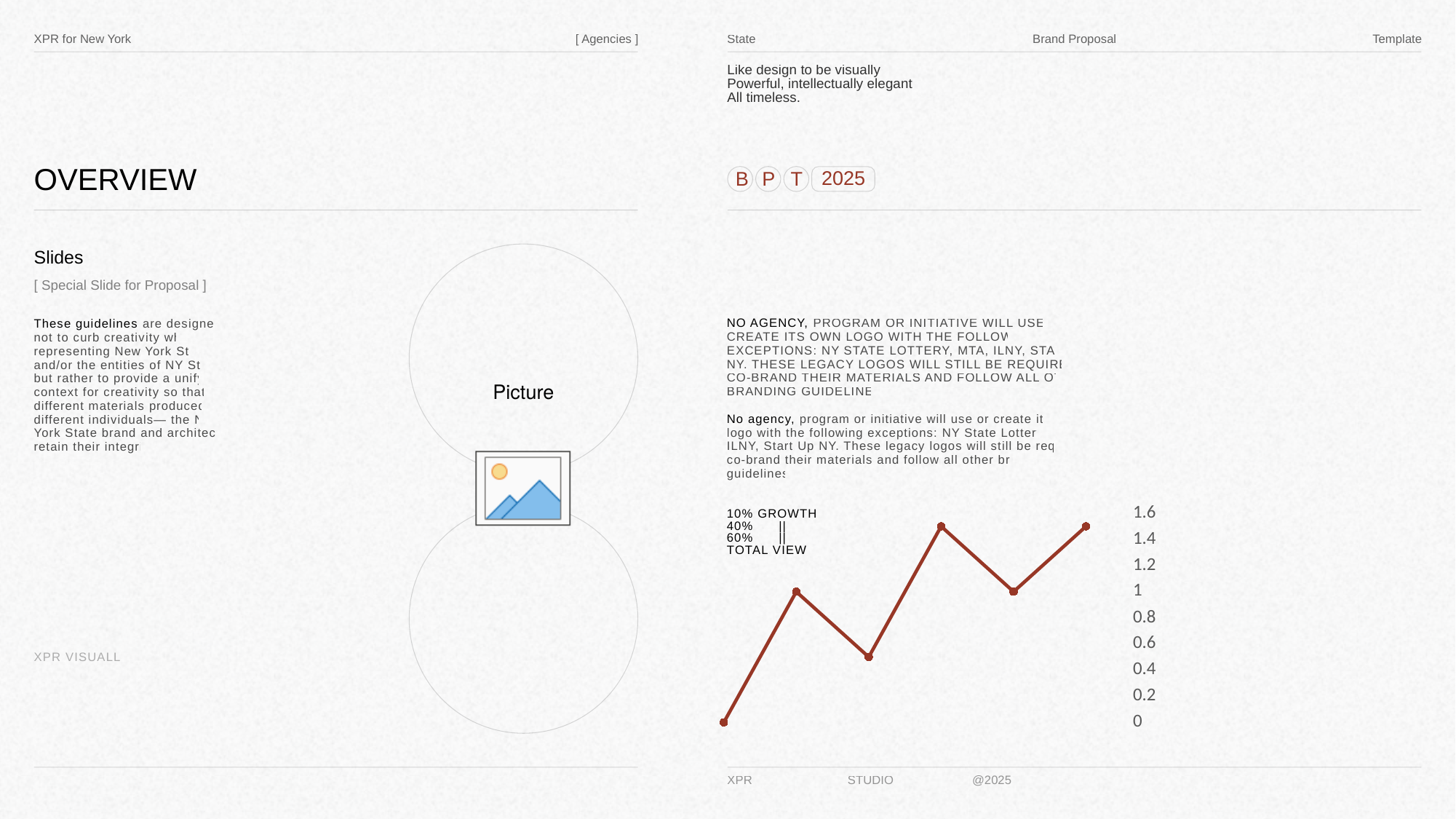

XPR for New York
[ Agencies ]
State
Brand Proposal
Template
Like design to be visually
Powerful, intellectually elegant
All timeless.
OVERVIEW
2025
B
P
T

Slides

[ Special Slide for Proposal ]
NO AGENCY, PROGRAM OR INITIATIVE WILL USE OR CREATE ITS OWN LOGO WITH THE FOLLOWING EXCEPTIONS: NY STATE LOTTERY, MTA, ILNY, START UP NY. THESE LEGACY LOGOS WILL STILL BE REQUIRED TO CO-BRAND THEIR MATERIALS AND FOLLOW ALL OTHER BRANDING GUIDELINES.

No agency, program or initiative will use or create its own logo with the following exceptions: NY State Lottery, MTA, ILNY, Start Up NY. These legacy logos will still be required to co-brand their materials and follow all other branding guidelines.

### Chart

| Category | Series 1 | Series 2 |
|---|---|---|
| Category 1 | None | 0.0 |
| Category 2 | None | 1.0 |
| Category 3 | None | 0.5 |
| Category 4 | None | 1.5 |
10% GROWTH
40%      ||
60%      ||
TOTAL VIEW
These guidelines are designed not to curb creativity when representing New York State and/or the entities of NY State, but rather to provide a unifying context for creativity so that—in different materials produced by different individuals— the New York State brand and architecture retain their integrity.

XPR VISUALLY
XPR
STUDIO
@2025